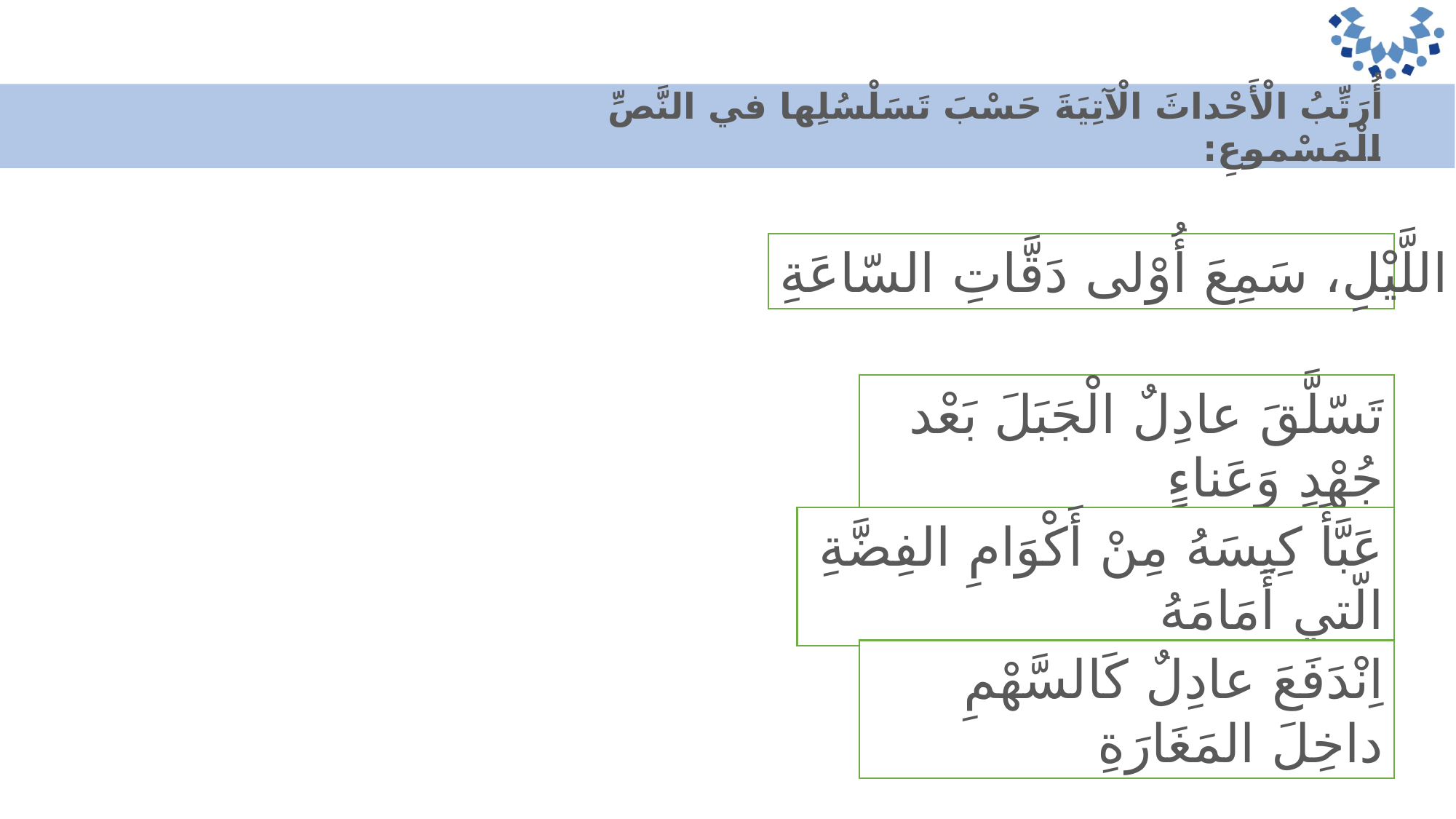

أُرَتِّبُ الْأَحْداثَ الْآتِيَةَ حَسْبَ تَسَلْسُلِها في النَّصِّ الْمَسْموعِ:

عِنْدَ مُنْتَصَفِ اللَّيْلِ، سَمِعَ أُوْلى دَقَّاتِ السّاعَةِ
تَسّلَّقَ عادِلٌ الْجَبَلَ بَعْد جُهْدٍ وَعَناءٍ
عَبَّأَ كِيسَهُ مِنْ أَكْوَامِ الفِضَّةِ الّتي أَمَامَهُ
اِنْدَفَعَ عادِلٌ كَالسَّهْمِ داخِلَ المَغَارَةِ